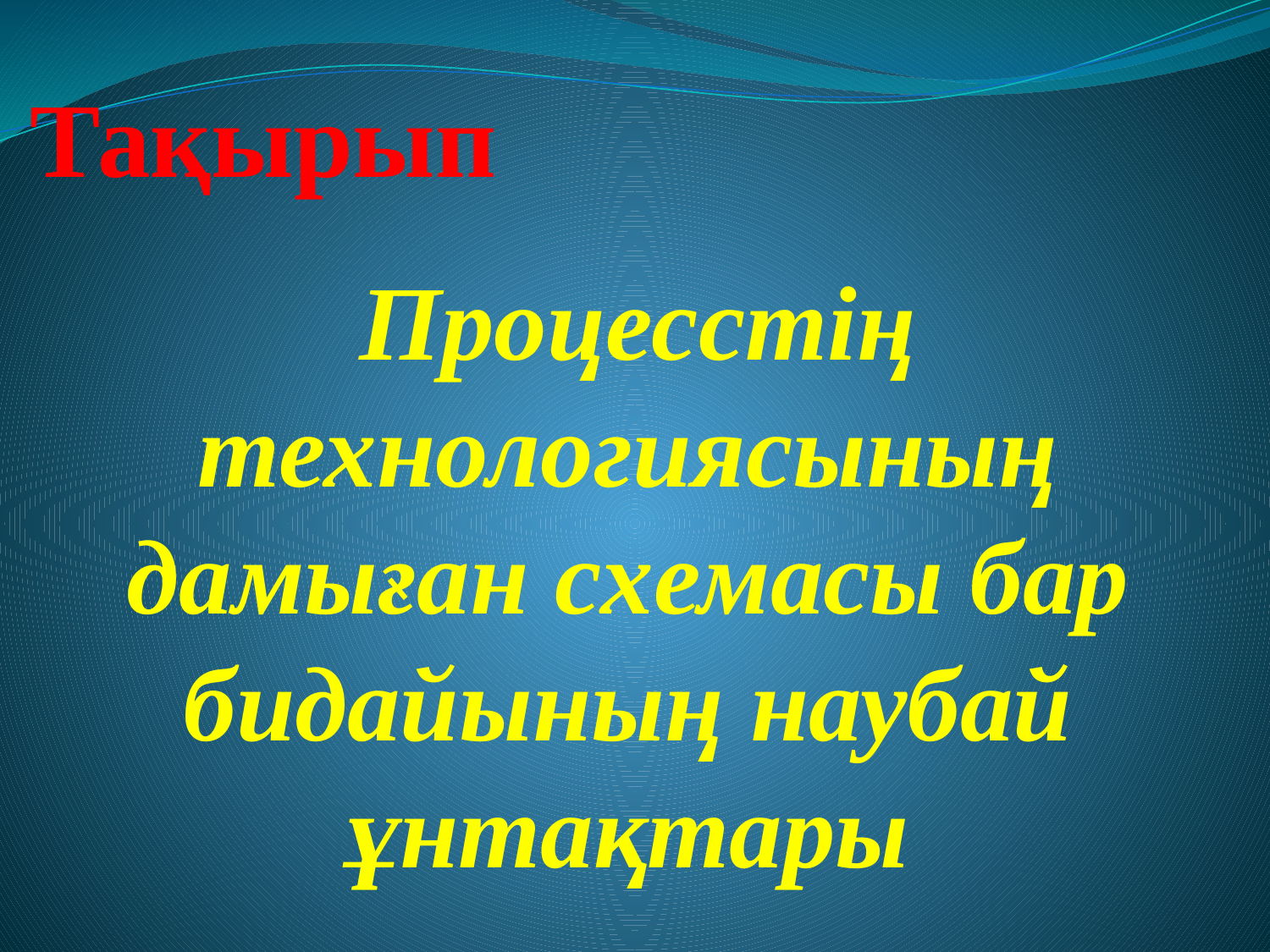

# Тақырып
 Процесстiң технологиясының дамыған схемасы бар бидайының наубай ұнтақтары